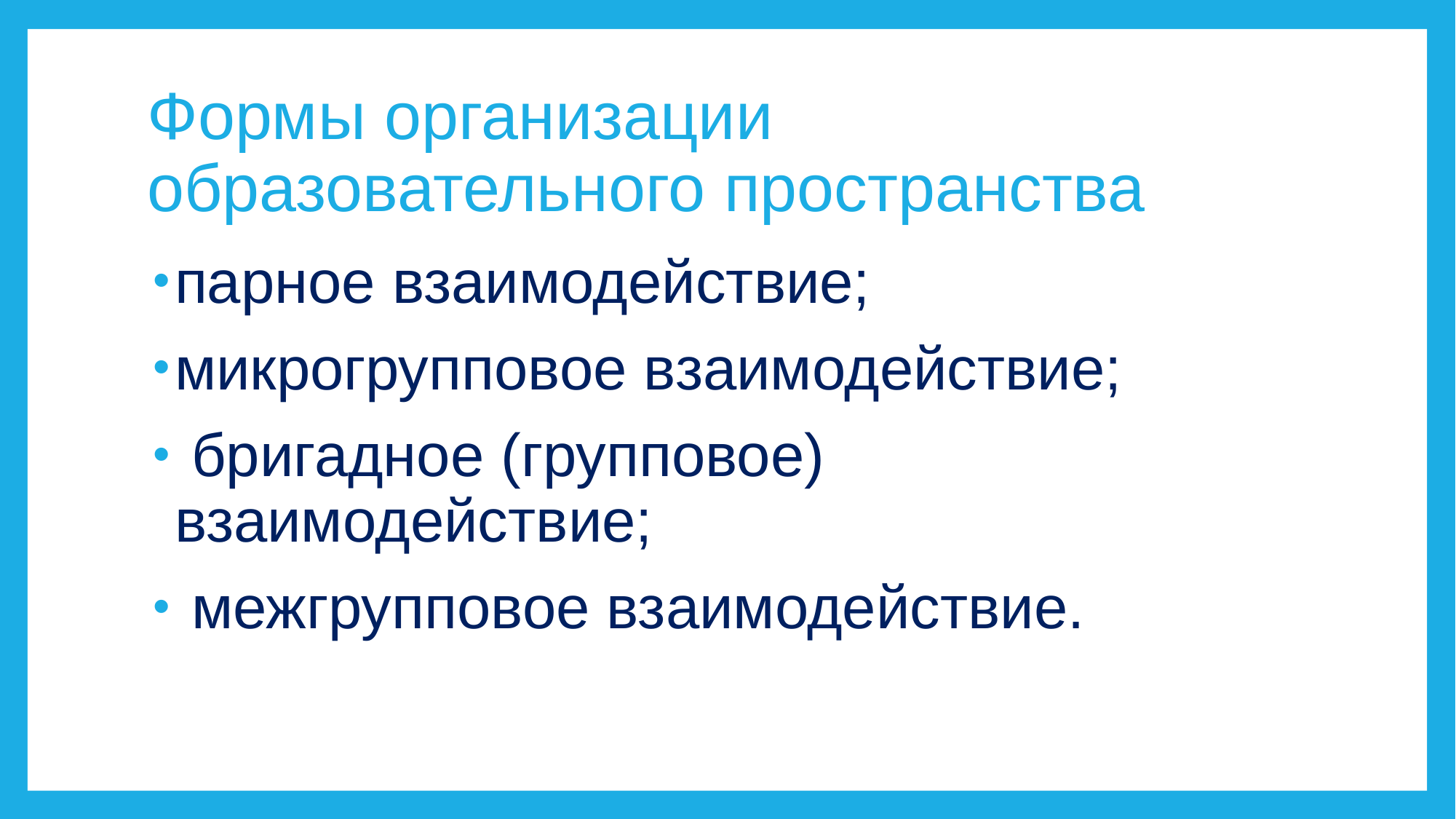

# Формы организации образовательного пространства
парное взаимодействие;
микрогрупповое взаимодействие;
 бригадное (групповое) взаимодействие;
 межгрупповое взаимодействие.